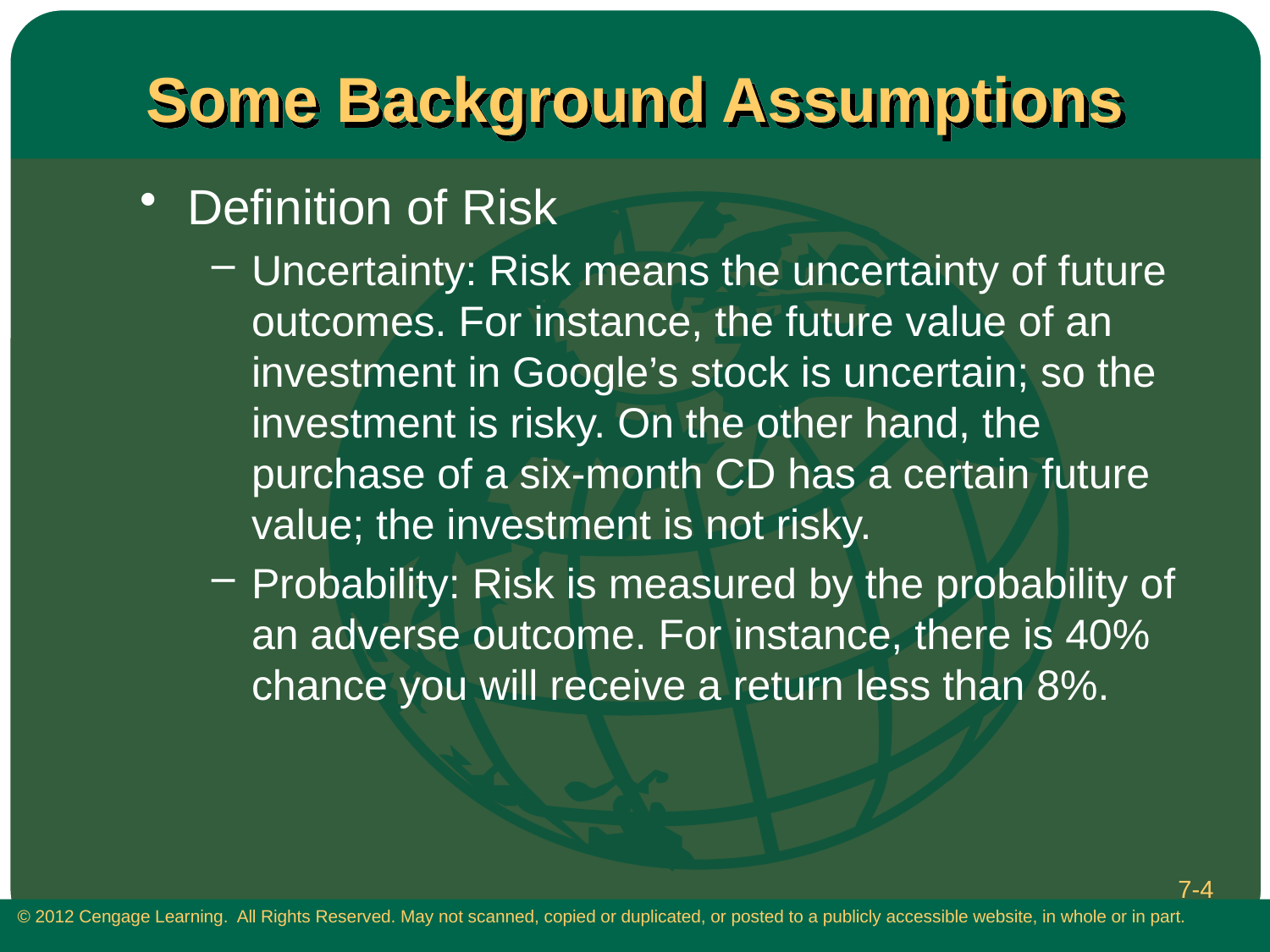

# Some Background Assumptions
Definition of Risk
Uncertainty: Risk means the uncertainty of future outcomes. For instance, the future value of an investment in Google’s stock is uncertain; so the investment is risky. On the other hand, the purchase of a six-month CD has a certain future value; the investment is not risky.
Probability: Risk is measured by the probability of an adverse outcome. For instance, there is 40% chance you will receive a return less than 8%.
7-4
 © 2012 Cengage Learning.  All Rights Reserved. May not scanned, copied or duplicated, or posted to a publicly accessible website, in whole or in part.